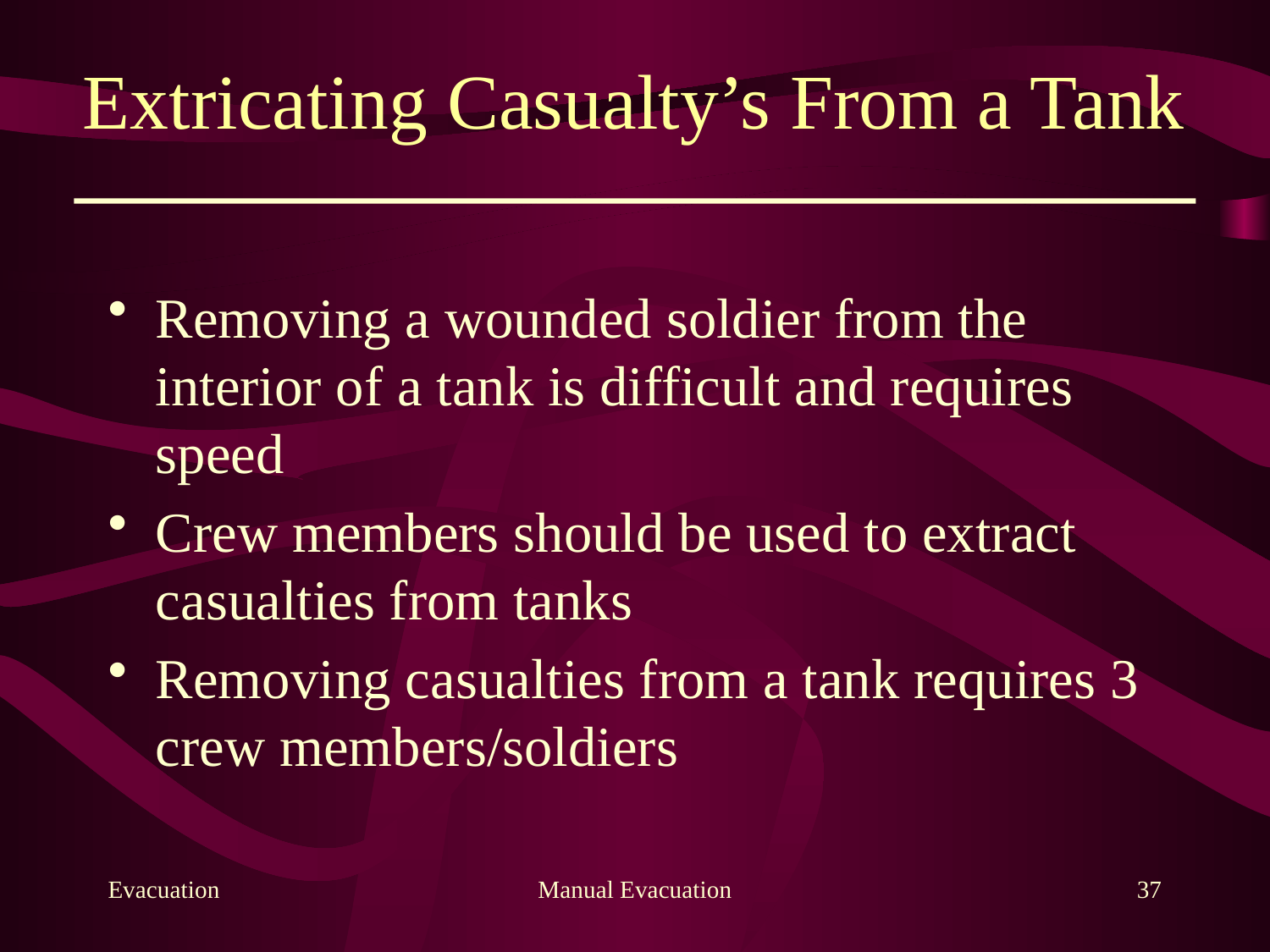

# Extricating Casualty’s From a Tank

Removing a wounded soldier from the interior of a tank is difficult and requires speed
Crew members should be used to extract casualties from tanks
Removing casualties from a tank requires 3 crew members/soldiers
Evacuation
Manual Evacuation
37